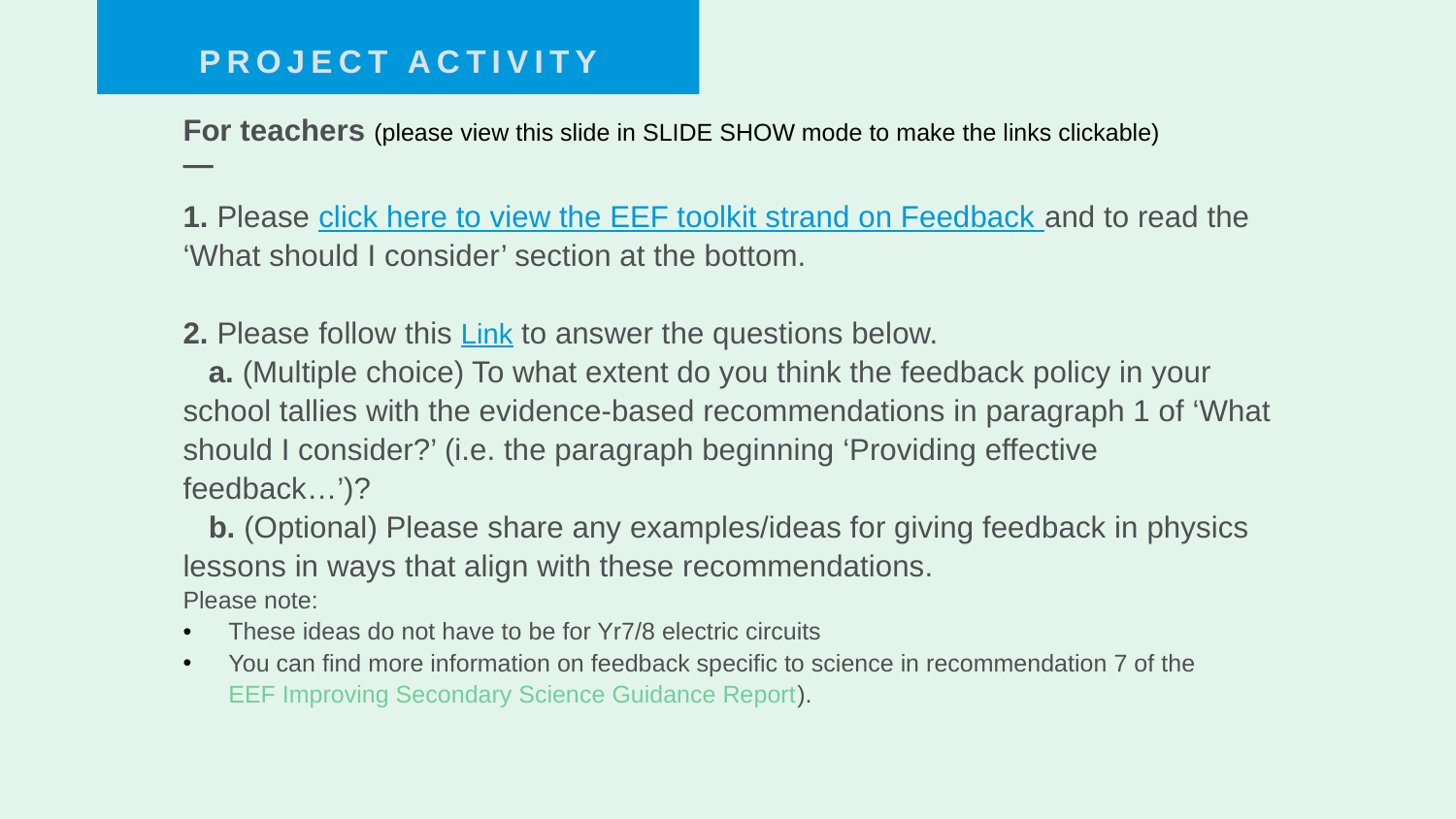

PROJECT ACTIVITY
| For teachers (please view this slide in SLIDE SHOW mode to make the links clickable) — |
| --- |
| 1. Please click here to view the EEF toolkit strand on Feedback and to read the ‘What should I consider’ section at the bottom. 2. Please follow this Link to answer the questions below. a. (Multiple choice) To what extent do you think the feedback policy in your school tallies with the evidence-based recommendations in paragraph 1 of ‘What should I consider?’ (i.e. the paragraph beginning ‘Providing effective feedback…’)? b. (Optional) Please share any examples/ideas for giving feedback in physics lessons in ways that align with these recommendations. Please note: These ideas do not have to be for Yr7/8 electric circuits You can find more information on feedback specific to science in recommendation 7 of the EEF Improving Secondary Science Guidance Report). |